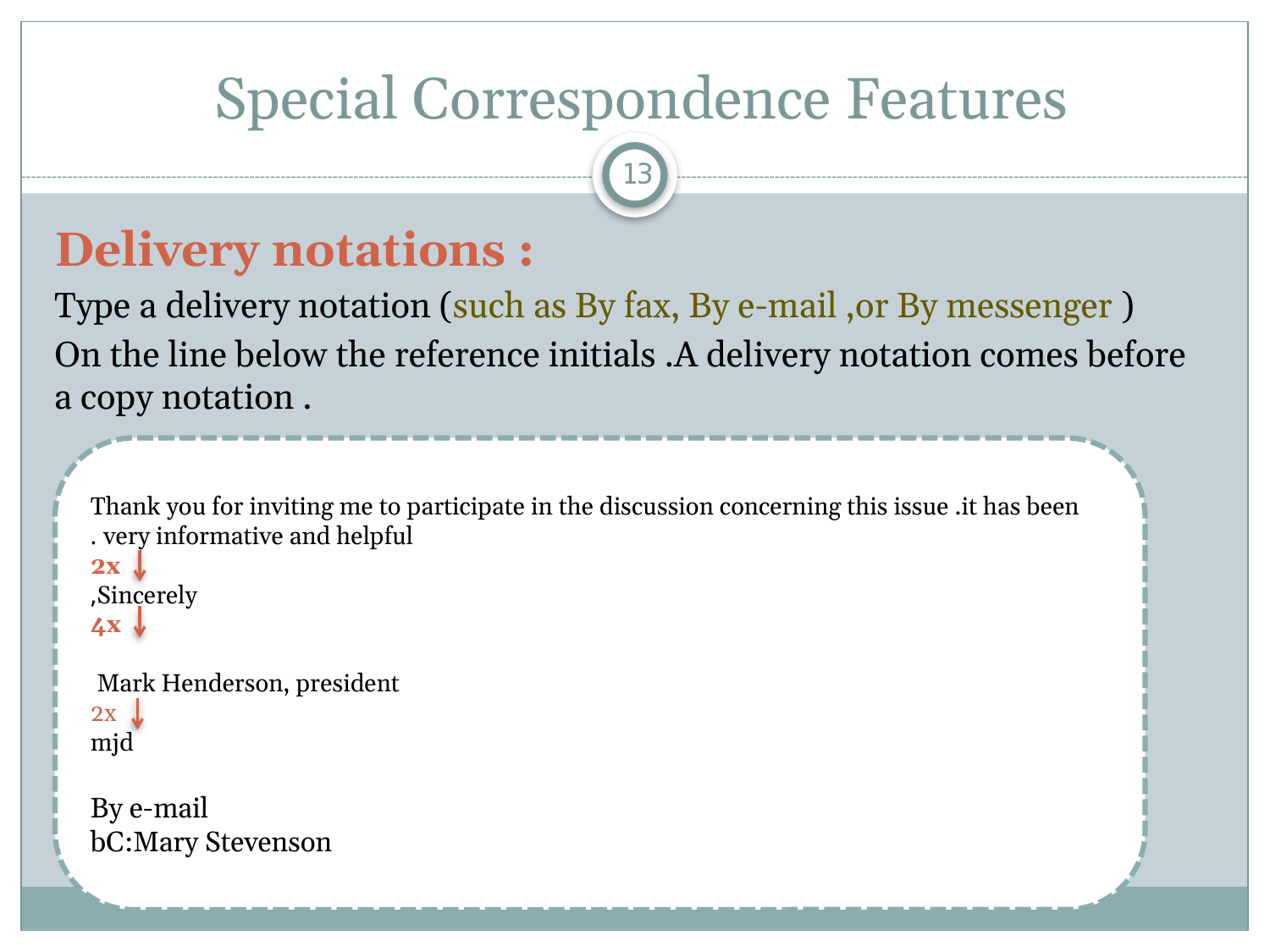

# Special Correspondence Features
13
Delivery notations :
Type a delivery notation (such as By fax, By e-mail ,or By messenger )
On the line below the reference initials .A delivery notation comes before a copy notation .

Thank you for inviting me to participate in the discussion concerning this issue .it has been very informative and helpful .
2x
Sincerely,
4x

Mark Henderson, president
2x
 mjd

By e-mail
bC:Mary Stevenson